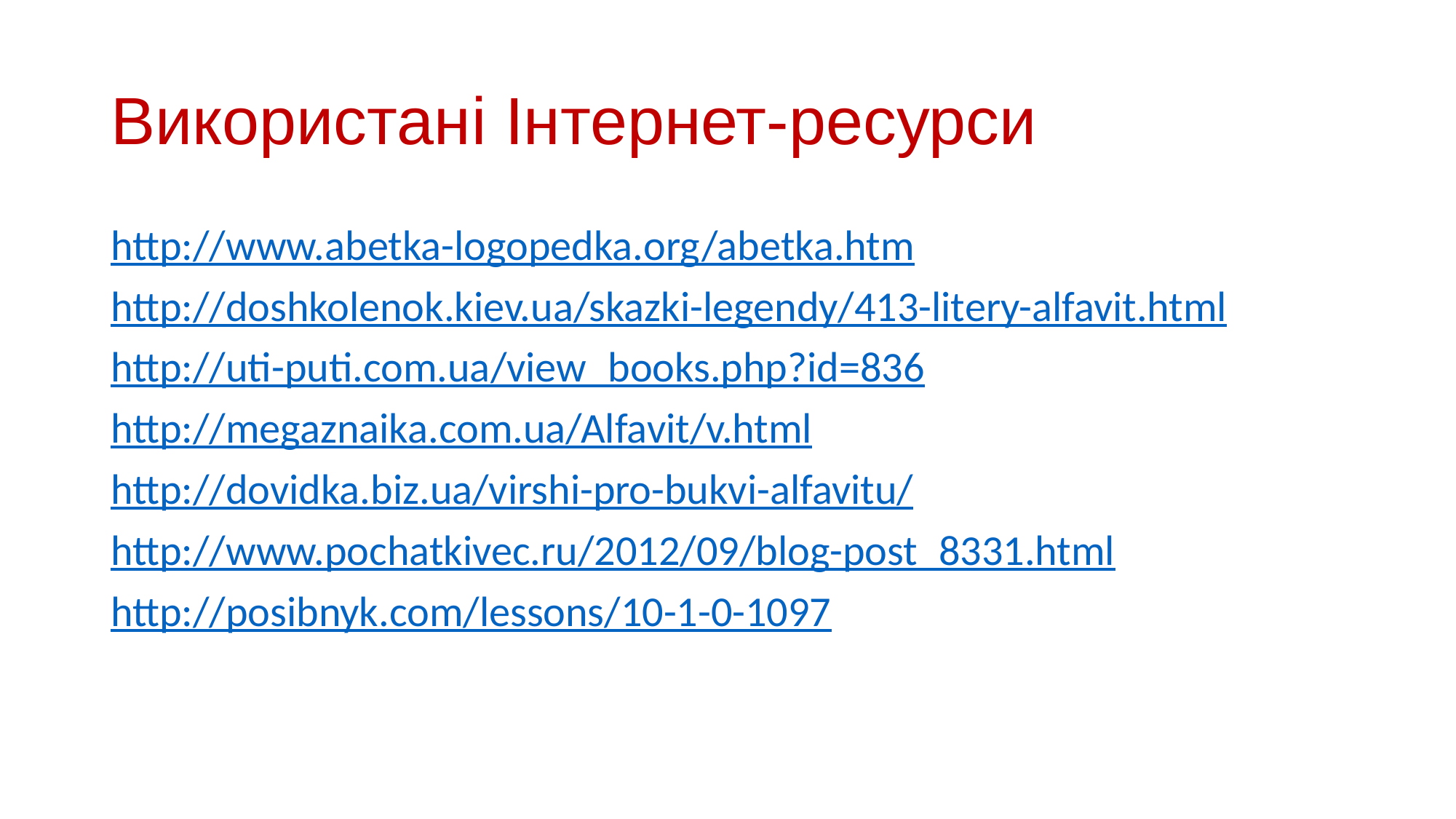

# Використані Інтернет-ресурси
http://www.abetka-logopedka.org/abetka.htm
http://doshkolenok.kiev.ua/skazki-legendy/413-litery-alfavit.html
http://uti-puti.com.ua/view_books.php?id=836
http://megaznaika.com.ua/Alfavit/v.html
http://dovidka.biz.ua/virshi-pro-bukvi-alfavitu/
http://www.pochatkivec.ru/2012/09/blog-post_8331.html
http://posibnyk.com/lessons/10-1-0-1097